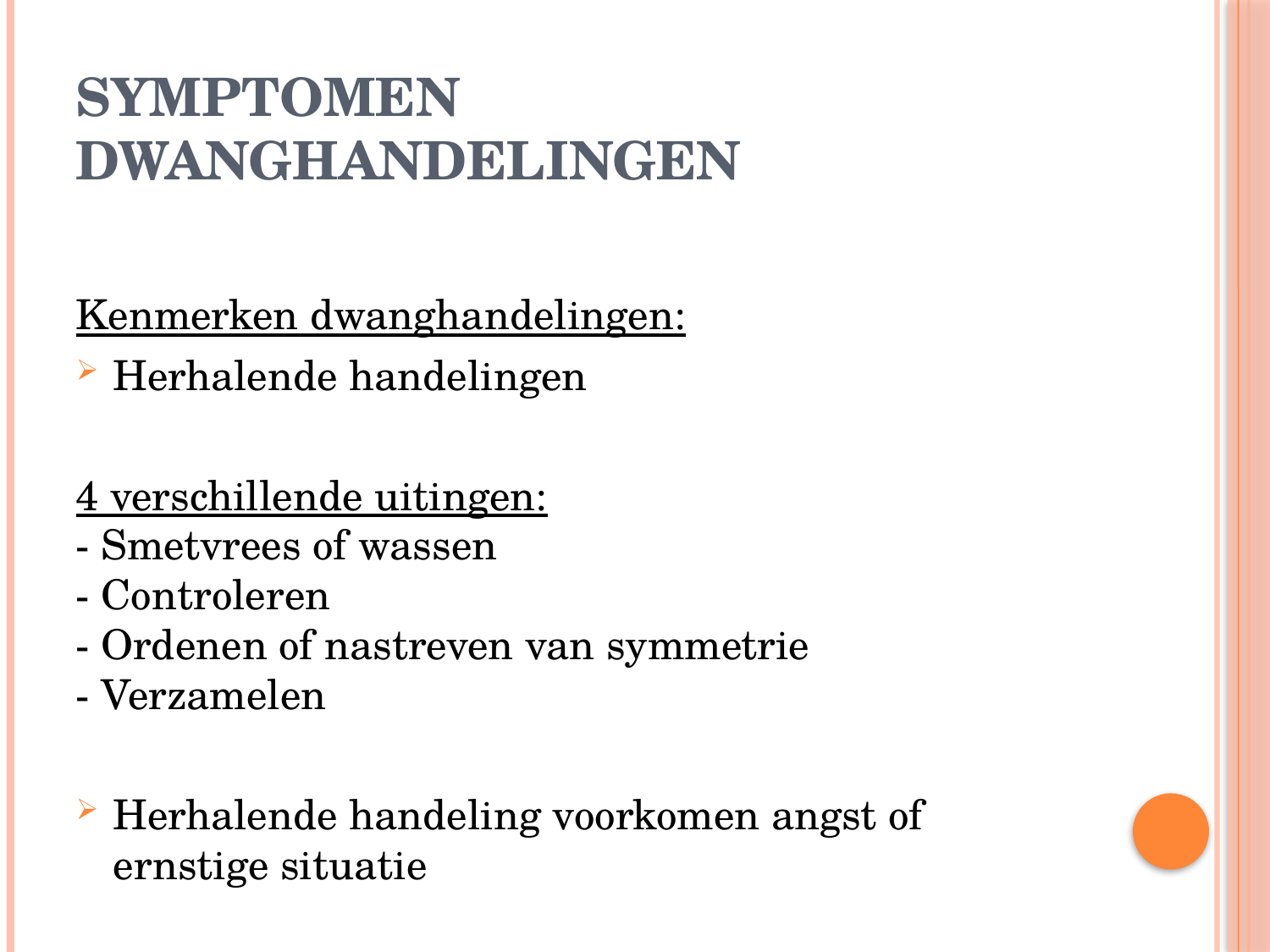

# Symptomen dwanghandelingen

Kenmerken dwanghandelingen:
Herhalende handelingen

4 verschillende uitingen:
- Smetvrees of wassen
- Controleren
- Ordenen of nastreven van symmetrie
- Verzamelen

Herhalende handeling voorkomen angst of ernstige situatie